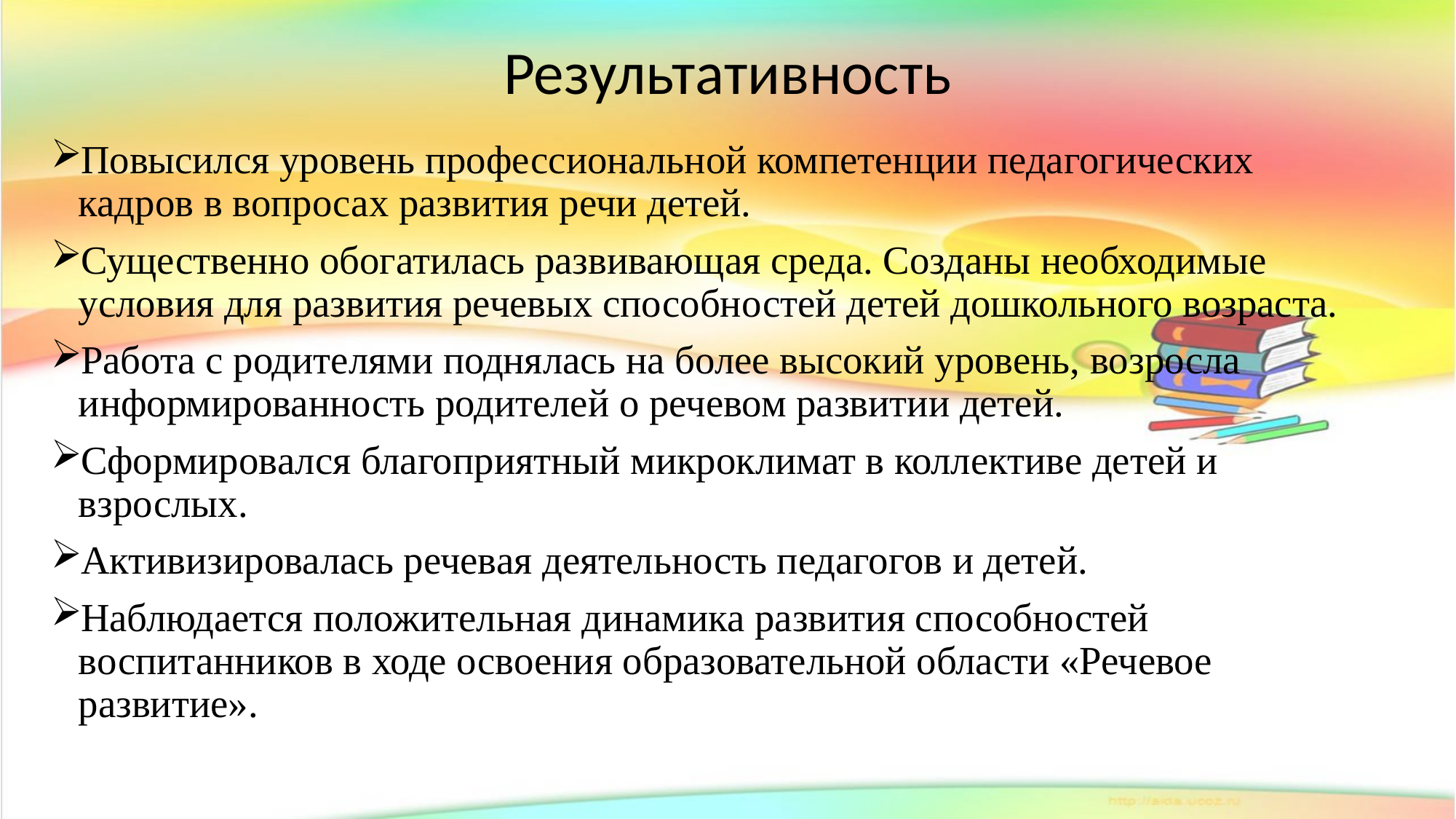

# Результативность
Повысился уровень профессиональной компетенции педагогических кадров в вопросах развития речи детей.
Существенно обогатилась развивающая среда. Созданы необходимые условия для развития речевых способностей детей дошкольного возраста.
Работа с родителями поднялась на более высокий уровень, возросла информированность родителей о речевом развитии детей.
Сформировался благоприятный микроклимат в коллективе детей и взрослых.
Активизировалась речевая деятельность педагогов и детей.
Наблюдается положительная динамика развития способностей воспитанников в ходе освоения образовательной области «Речевое развитие».